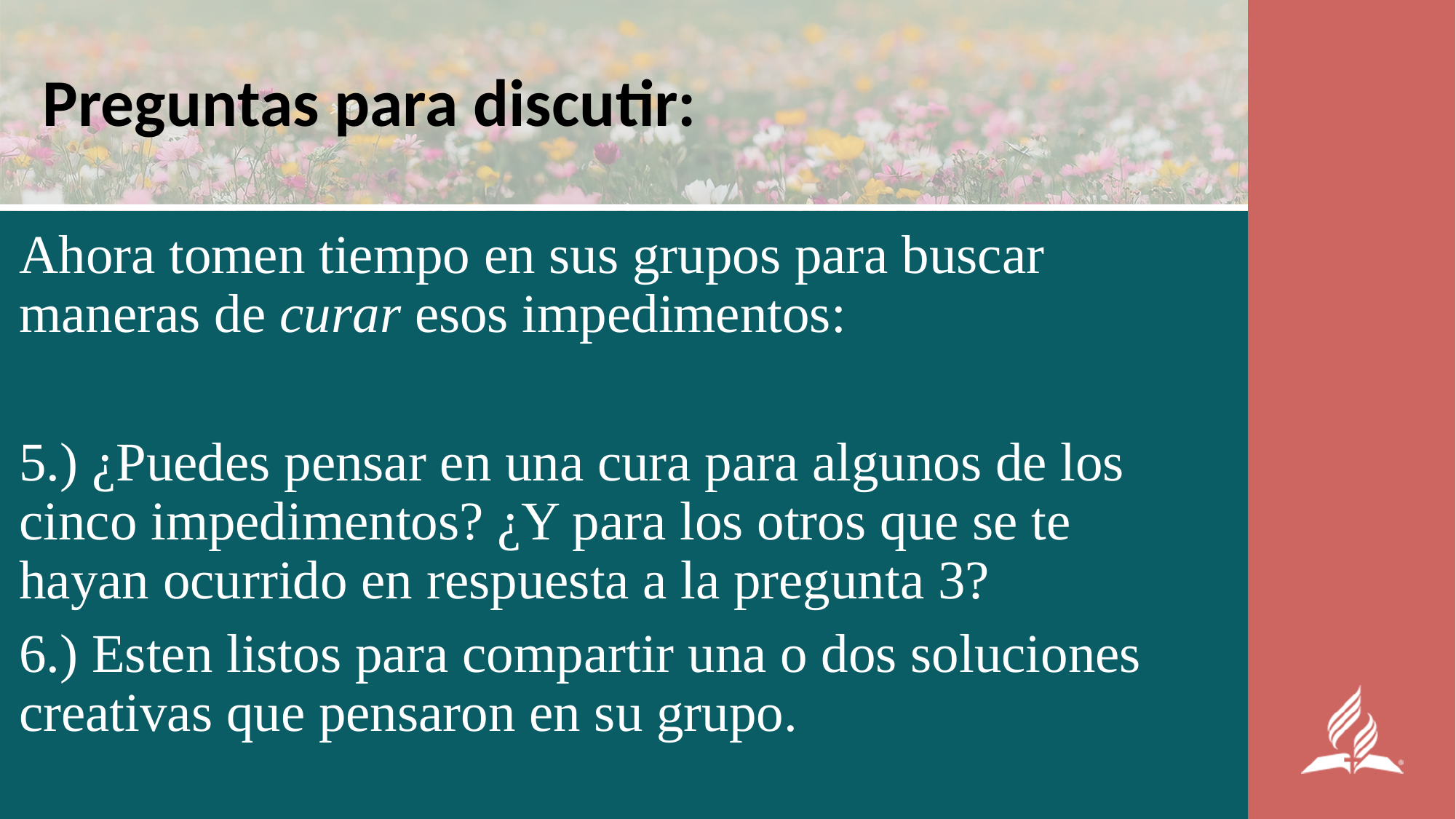

# Preguntas para discutir:
Ahora tomen tiempo en sus grupos para buscar maneras de curar esos impedimentos:

5.) ¿Puedes pensar en una cura para algunos de los cinco impedimentos? ¿Y para los otros que se te hayan ocurrido en respuesta a la pregunta 3?
6.) Esten listos para compartir una o dos soluciones creativas que pensaron en su grupo.